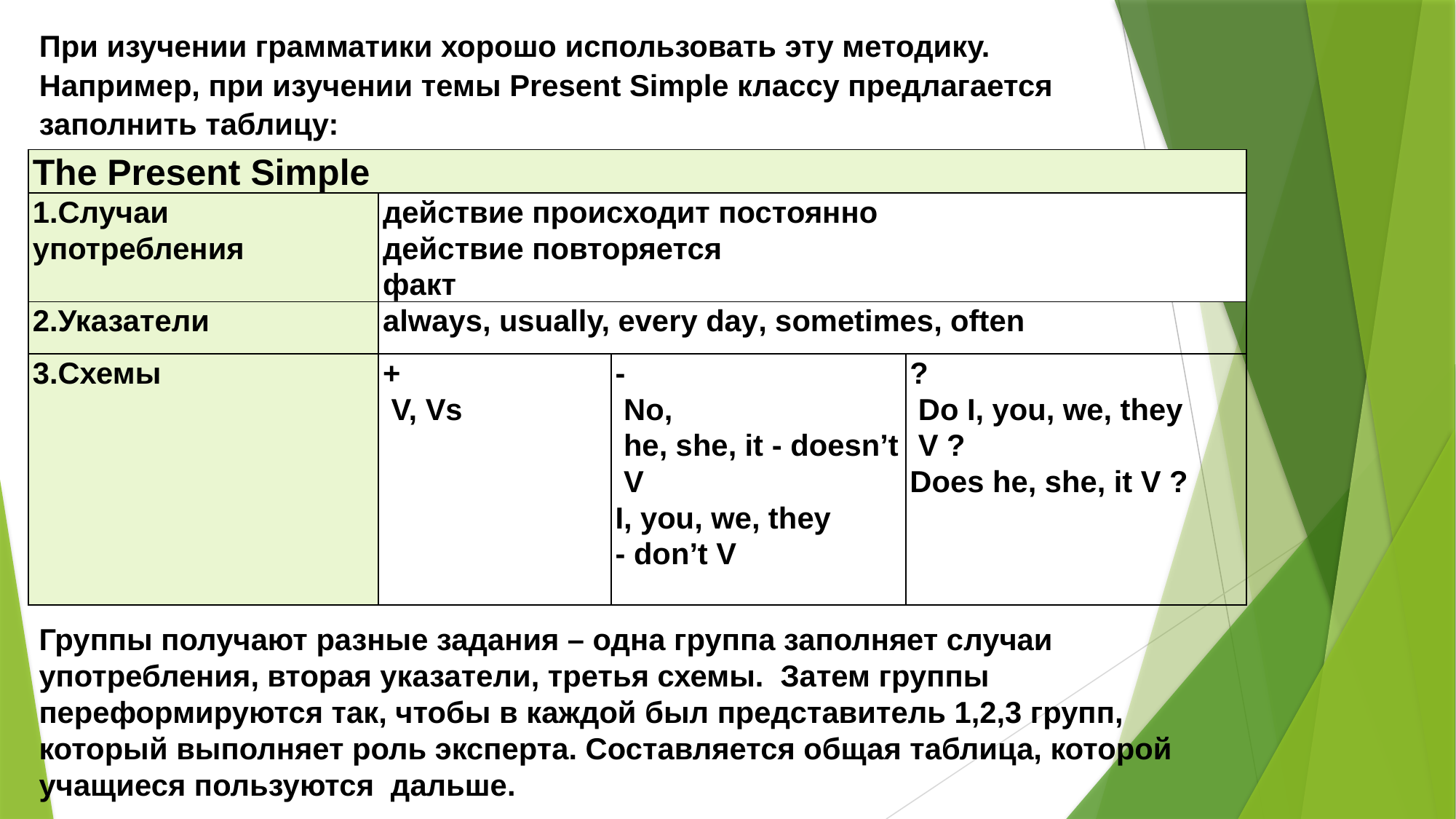

# При изучении грамматики хорошо использовать эту методику. Например, при изучении темы Present Simple классу предлагается заполнить таблицу:
| The Present Simple |  |  |  |
| --- | --- | --- | --- |
| 1.Случаи употребления | действие происходит постоянно действие повторяется факт |  |  |
| 2.Указатели | always, usually, every day, sometimes, often |  |  |
| 3.Схемы | +  V, Vs | -  No,  he, she, it - doesn’t  V I, you, we, they - don’t V | ?  Do I, you, we, they  V ? Does he, she, it V ? |
Группы получают разные задания – одна группа заполняет случаи употребления, вторая указатели, третья схемы.  Затем группы переформируются так, чтобы в каждой был представитель 1,2,3 групп, который выполняет роль эксперта. Составляется общая таблица, которой учащиеся пользуются  дальше.